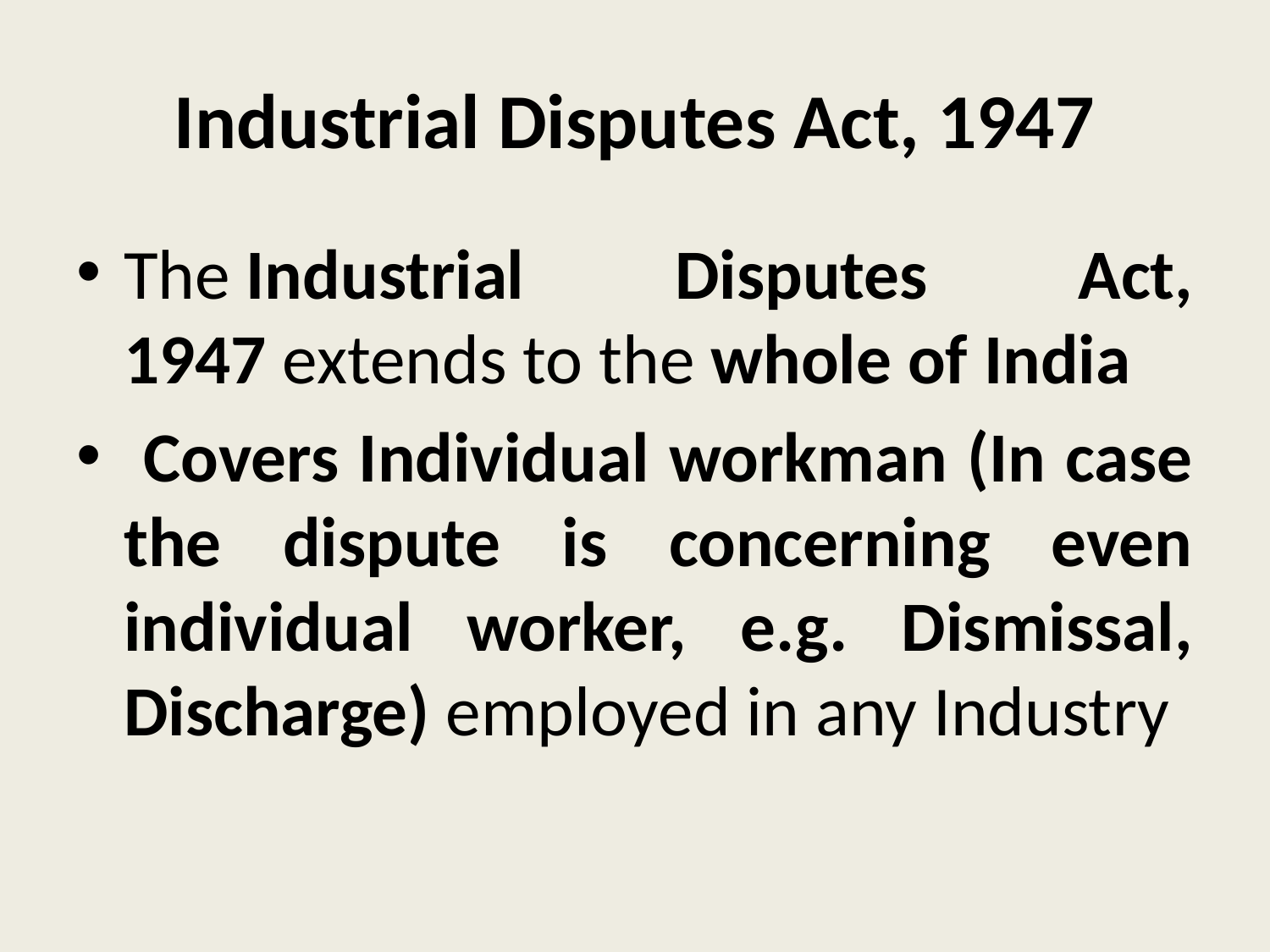

# Industrial Disputes Act, 1947
The Industrial Disputes Act, 1947 extends to the whole of India
 Covers Individual workman (In case the dispute is concerning even individual worker, e.g. Dismissal, Discharge) employed in any Industry